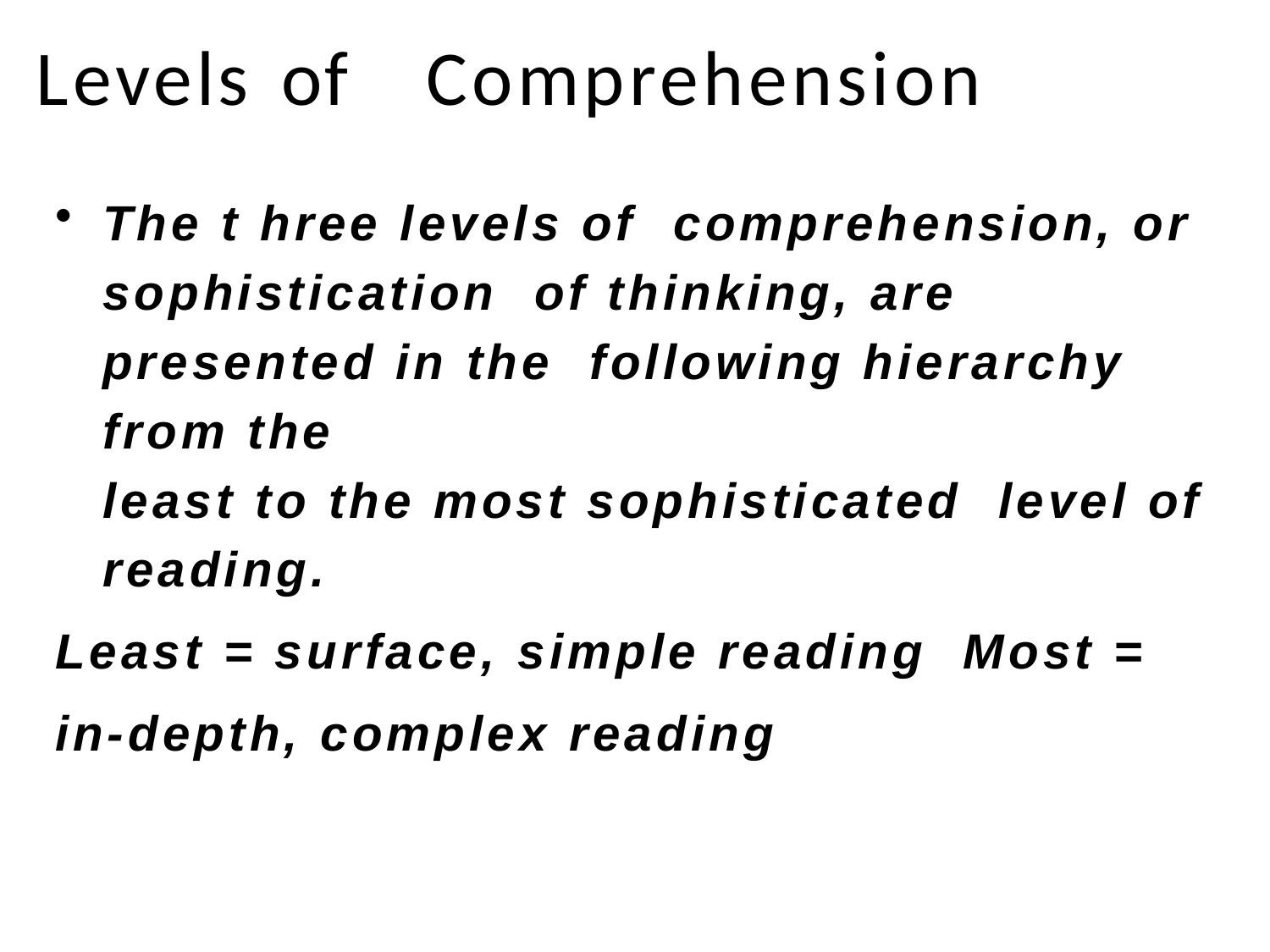

# Levels of	Comprehension
The t hree levels of  comprehension, or sophistication  of thinking, are presented in the  following hierarchy from the
least to the most sophisticated  level of reading.
Least = surface, simple reading  Most = in-depth, complex reading